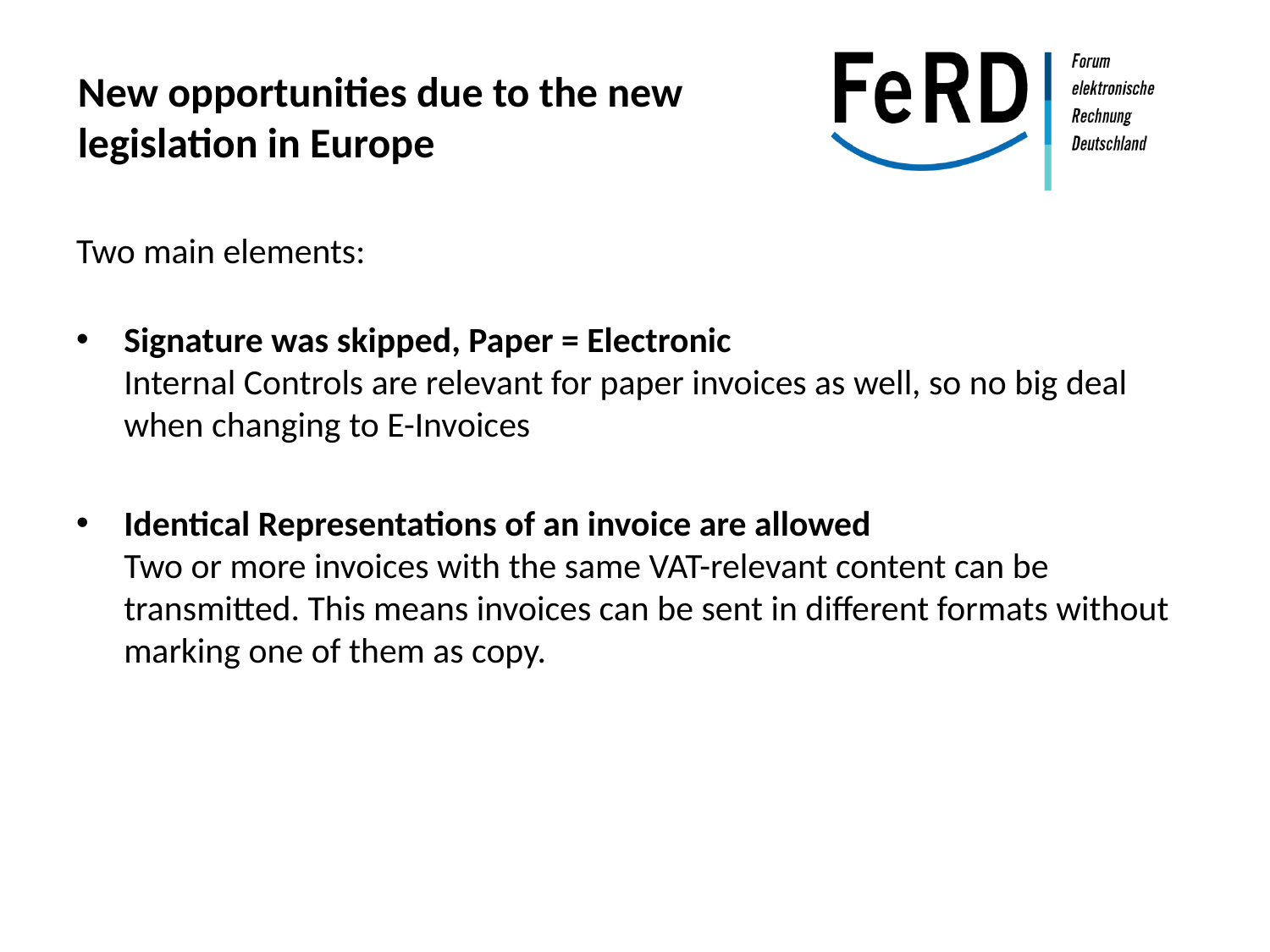

# New opportunities due to the new legislation in Europe
Two main elements:

Signature was skipped, Paper = Electronic
Internal Controls are relevant for paper invoices as well, so no big deal when changing to E-Invoices

Identical Representations of an invoice are allowed
Two or more invoices with the same VAT-relevant content can be transmitted. This means invoices can be sent in different formats without marking one of them as copy.